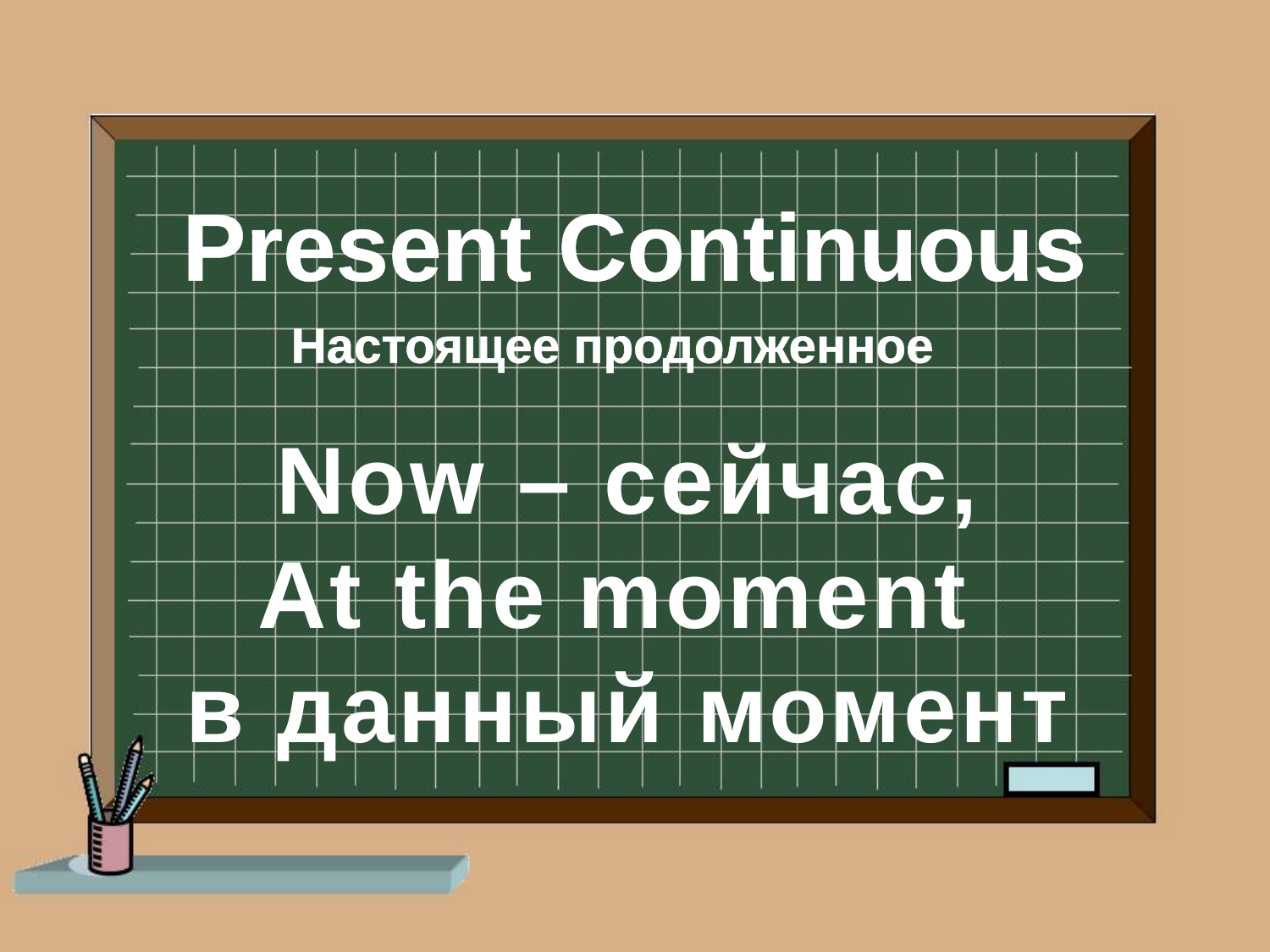

Present Continuous
Настоящее продолженное
Now – сейчас,
At the moment
в данный момент